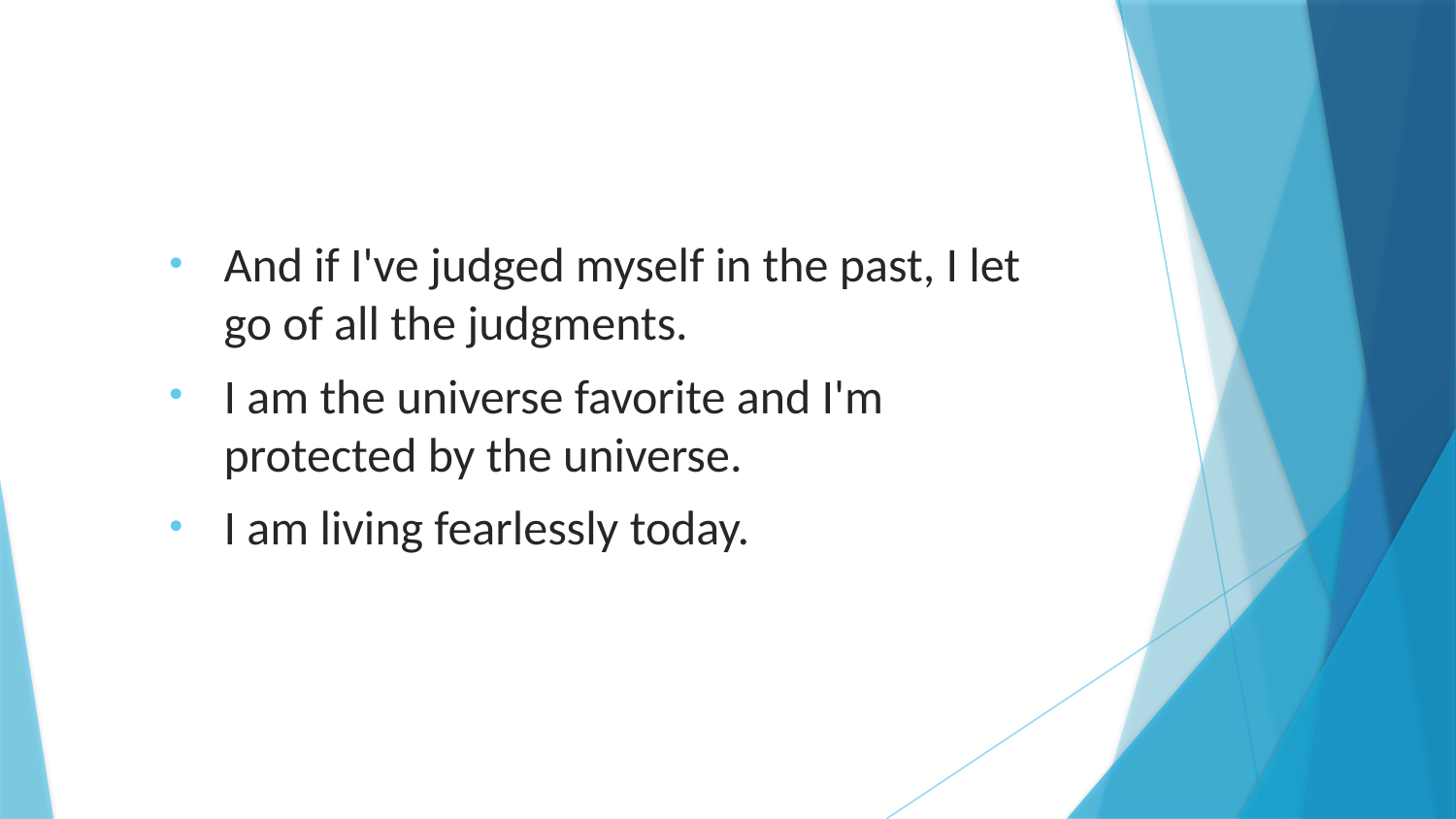

And if I've judged myself in the past, I let go of all the judgments.
I am the universe favorite and I'm protected by the universe.
I am living fearlessly today.